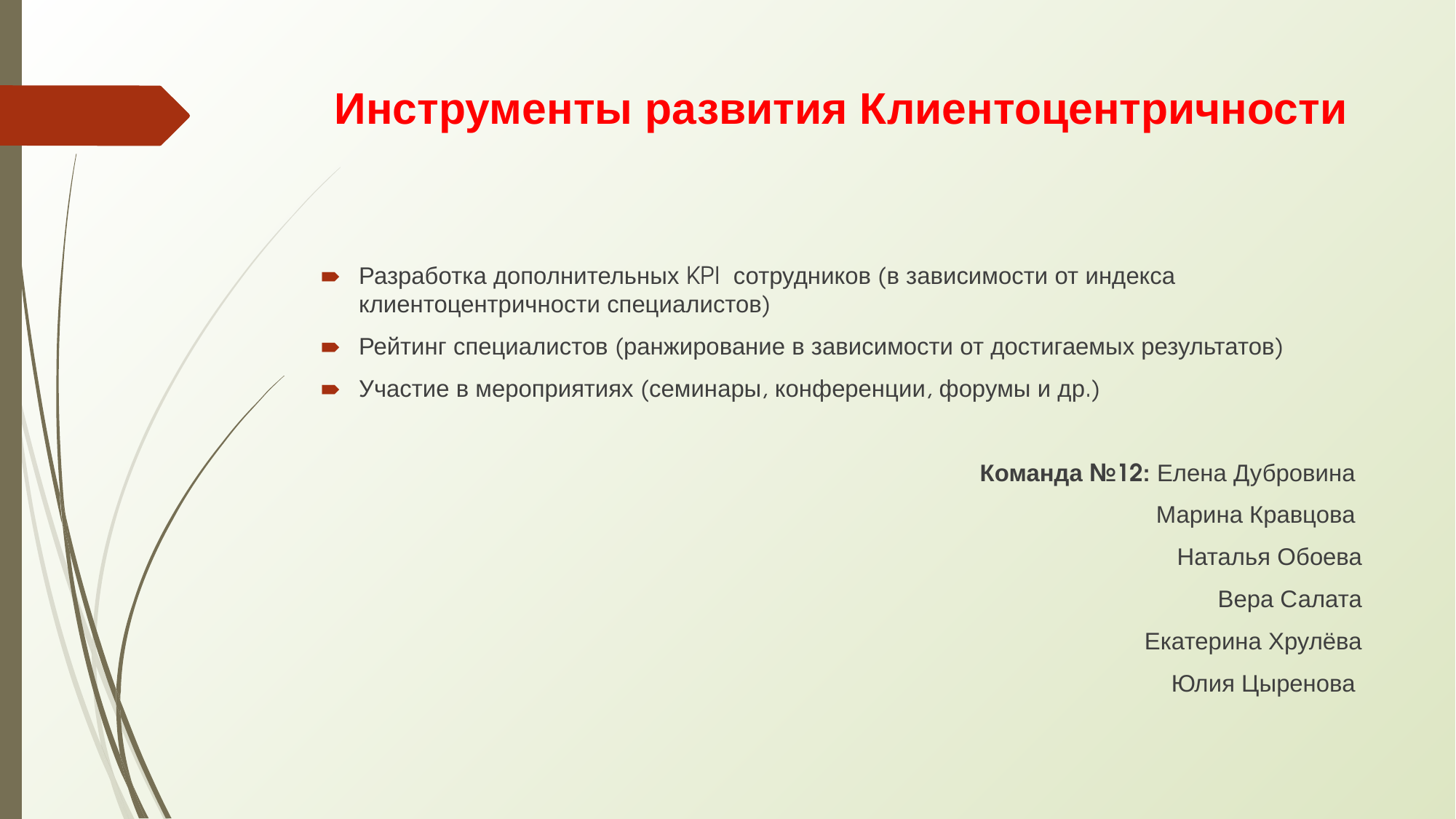

# Инструменты развития Клиентоцентричности
Разработка дополнительных KPI  сотрудников (в зависимости от индекса клиентоцентричности специалистов)
Рейтинг специалистов (ранжирование в зависимости от достигаемых результатов)
Участие в мероприятиях (семинары, конференции, форумы и др.)

Команда №12: Елена Дубровина
Марина Кравцова
Наталья Обоева
Вера Салата
 Екатерина Хрулёва
 Юлия Цыренова